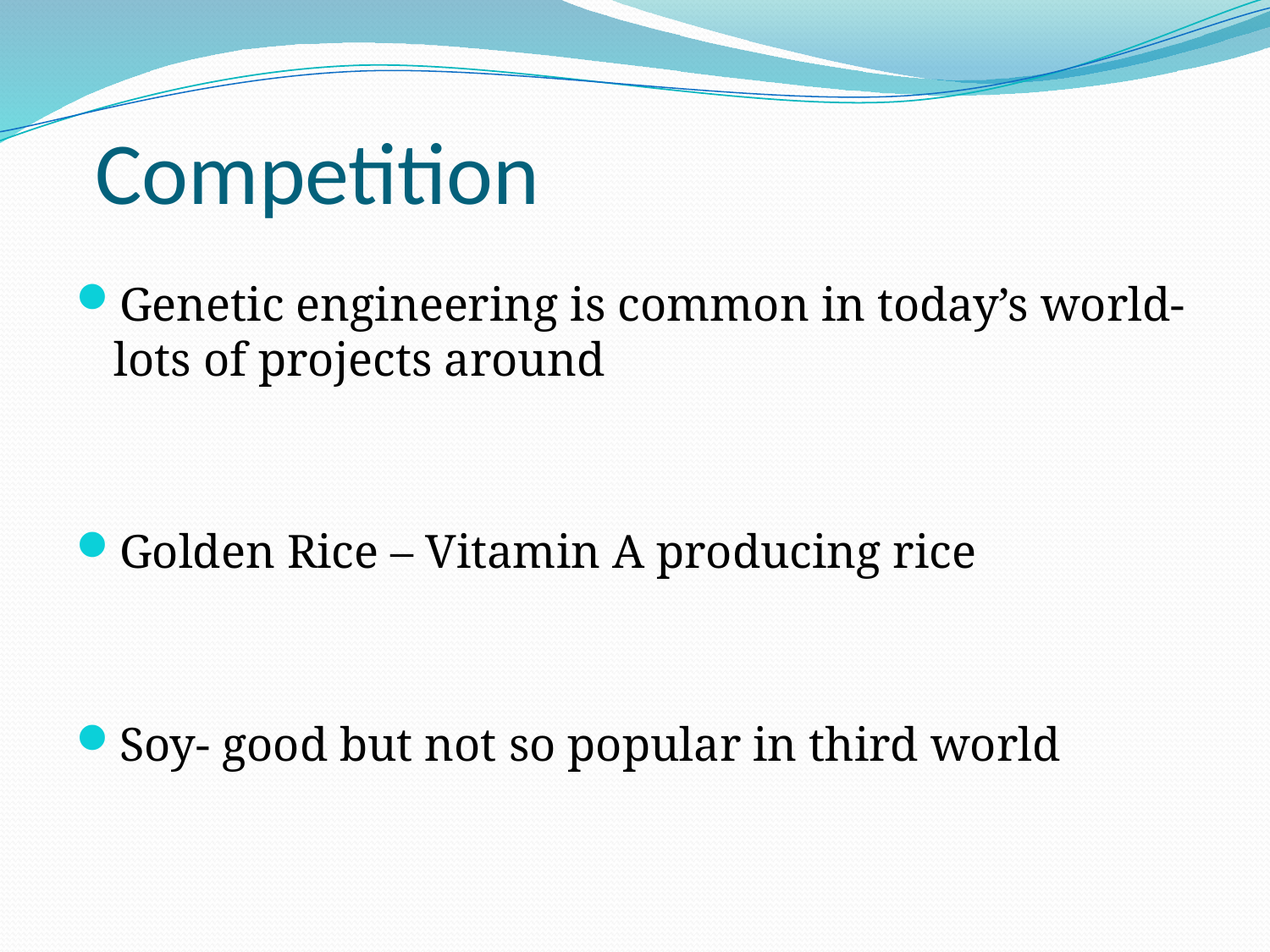

# Competition
Genetic engineering is common in today’s world- lots of projects around

Golden Rice – Vitamin A producing rice

Soy- good but not so popular in third world